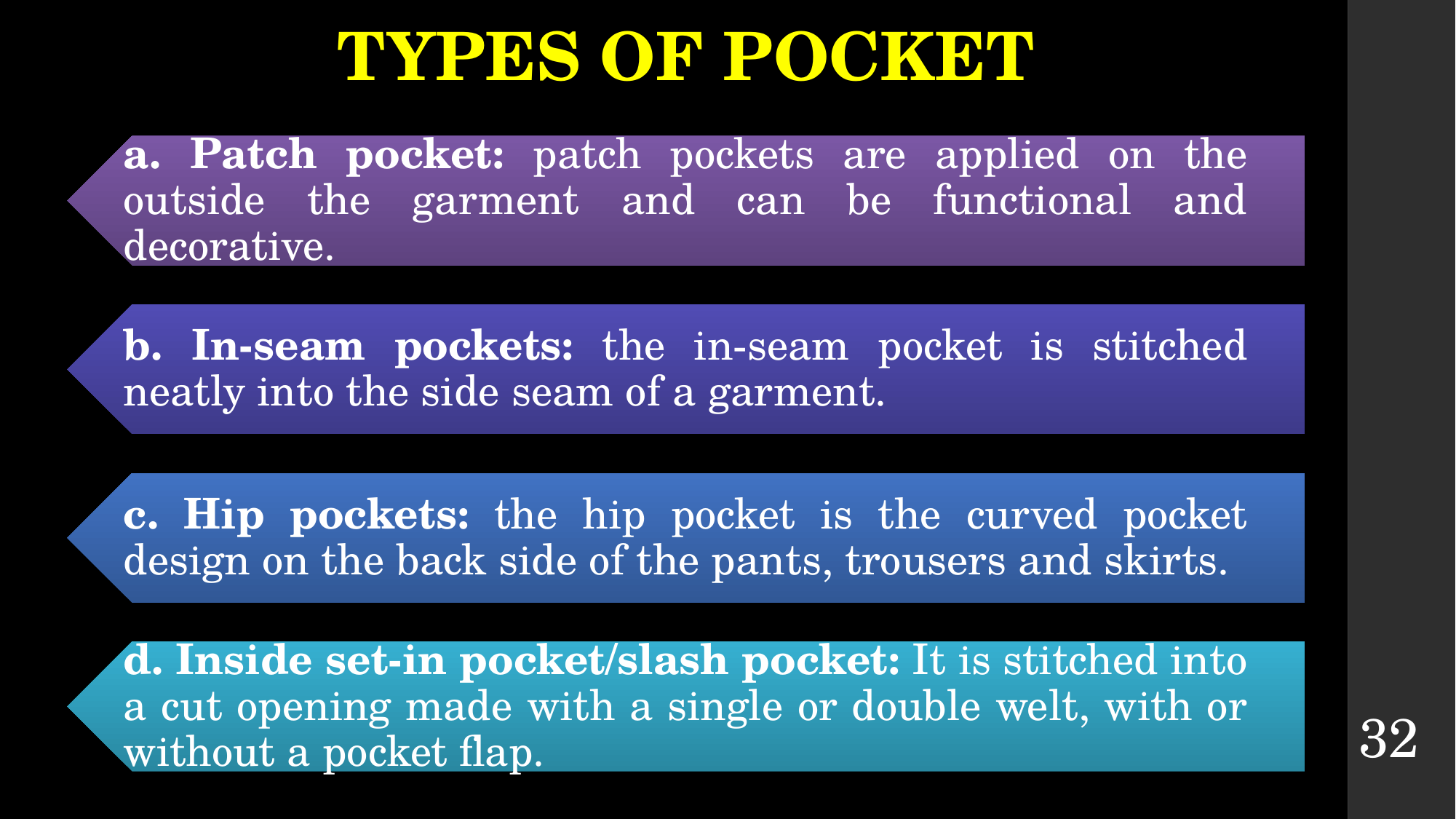

# TYPES OF POCKET
a. Patch pocket: patch pockets are applied on the outside the garment and can be functional and decorative.
b. In-seam pockets: the in-seam pocket is stitched neatly into the side seam of a garment.
c. Hip pockets: the hip pocket is the curved pocket design on the back side of the pants, trousers and skirts.
d. Inside set-in pocket/slash pocket: It is stitched into a cut opening made with a single or double welt, with or without a pocket flap.
32